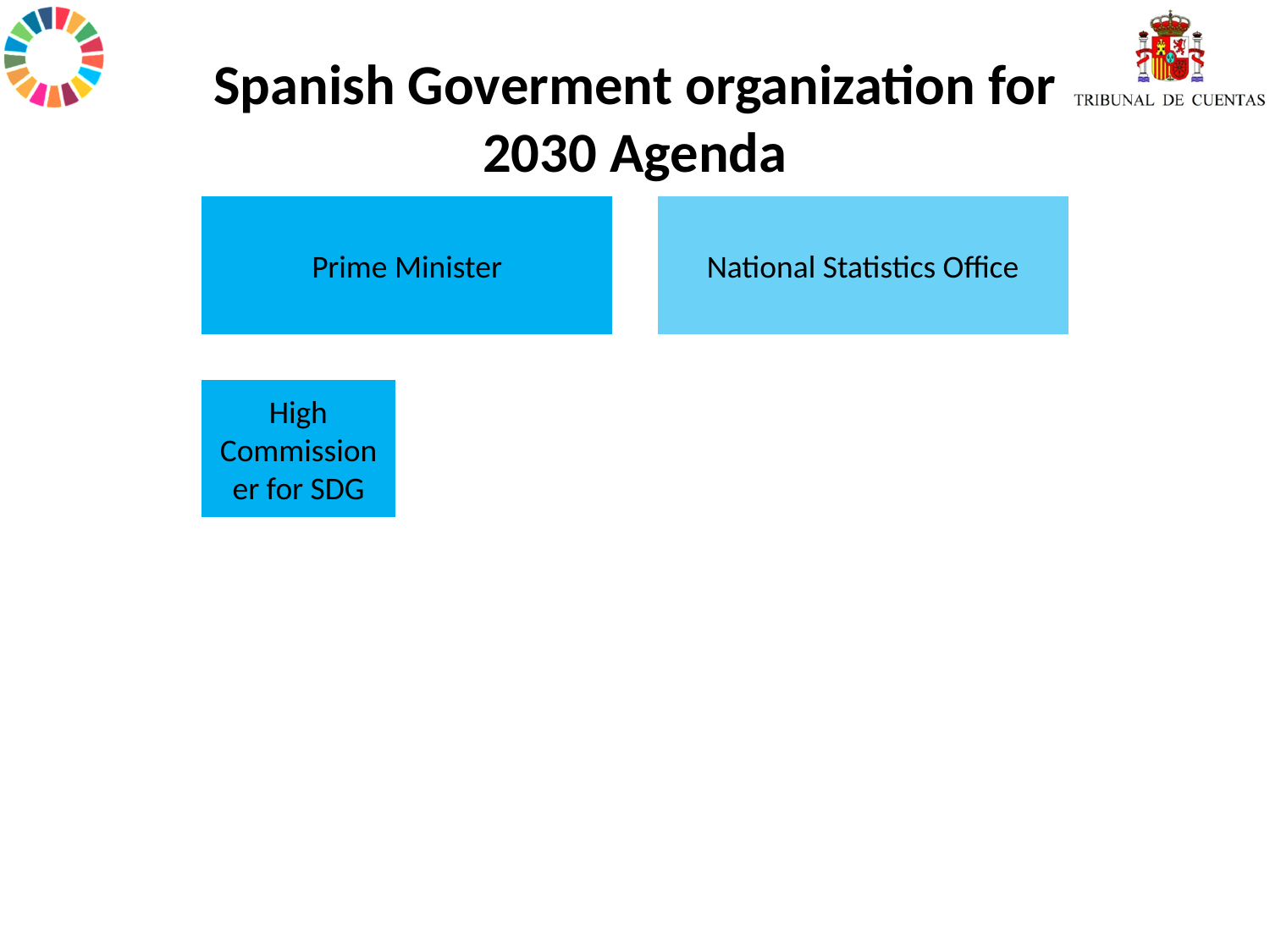

# Spanish Goverment organization for 2030 Agenda
Prime Minister
High Commissioner for SDG
National Statistics Office